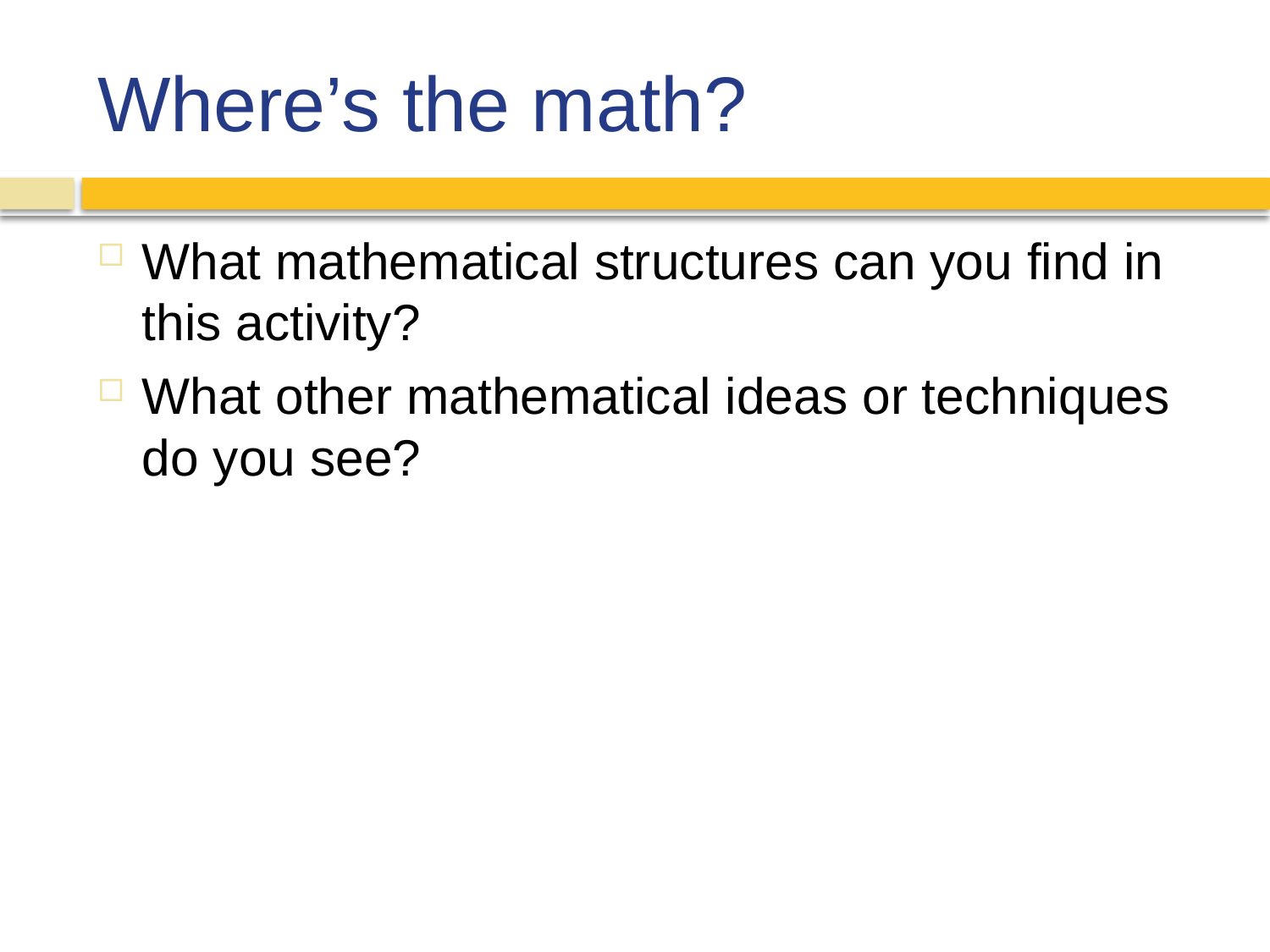

# Where’s the math?
What mathematical structures can you find in this activity?
What other mathematical ideas or techniques do you see?